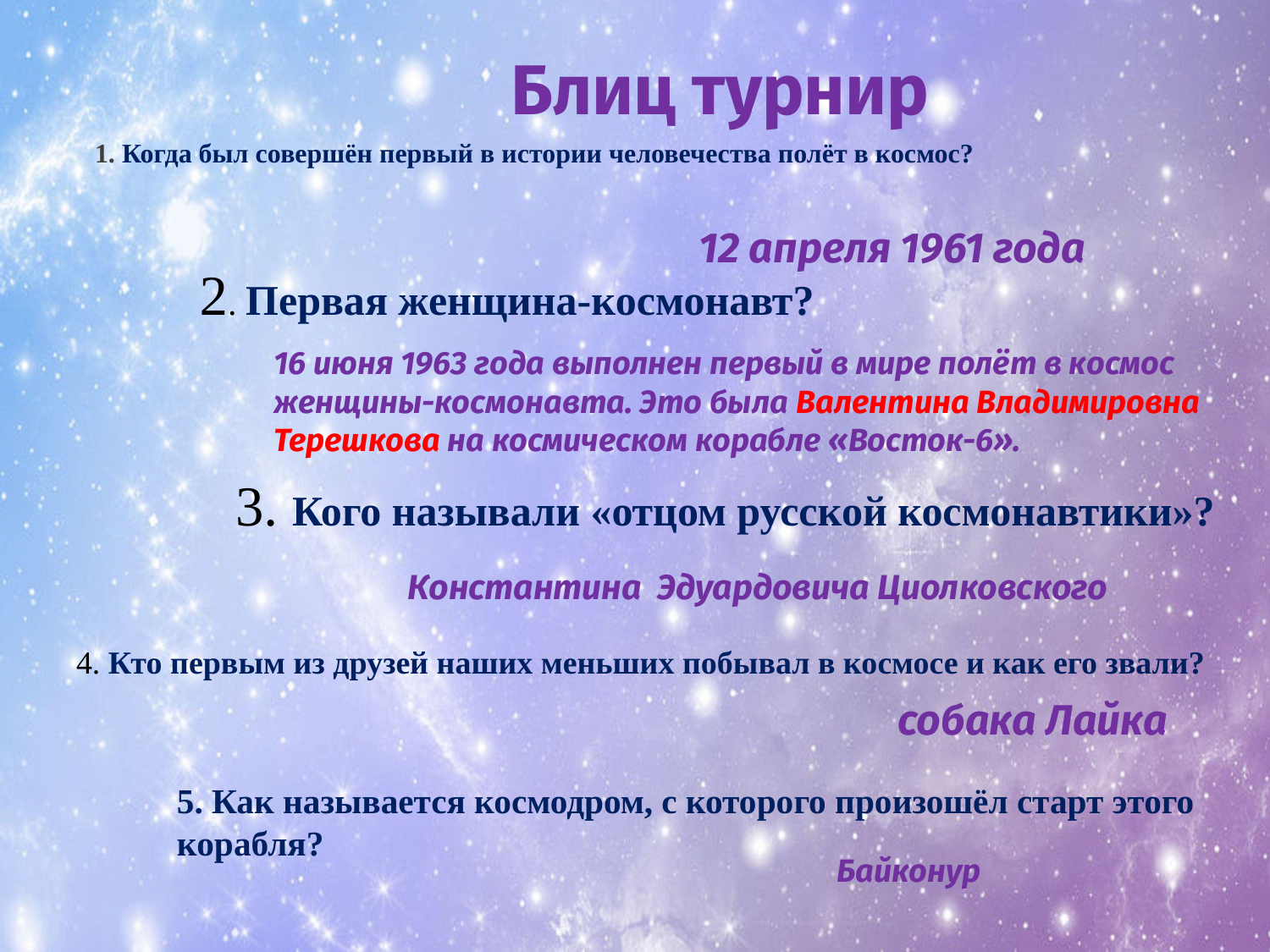

# Блиц турнир

1. Когда был совершён первый в истории человечества полёт в космос?

12 апреля 1961 года
2. Первая женщина-космонавт?

16 июня 1963 года выполнен первый в мире полёт в космос женщины-космонавта. Это была Валентина Владимировна Терешкова на космическом корабле «Восток-6».
3. Кого называли «отцом русской космонавтики»?
Константина  Эдуардовича Циолковского
4. Кто первым из друзей наших меньших побывал в космосе и как его звали?

собака Лайка
5. Как называется космодром, с которого произошёл старт этого корабля?

Байконур